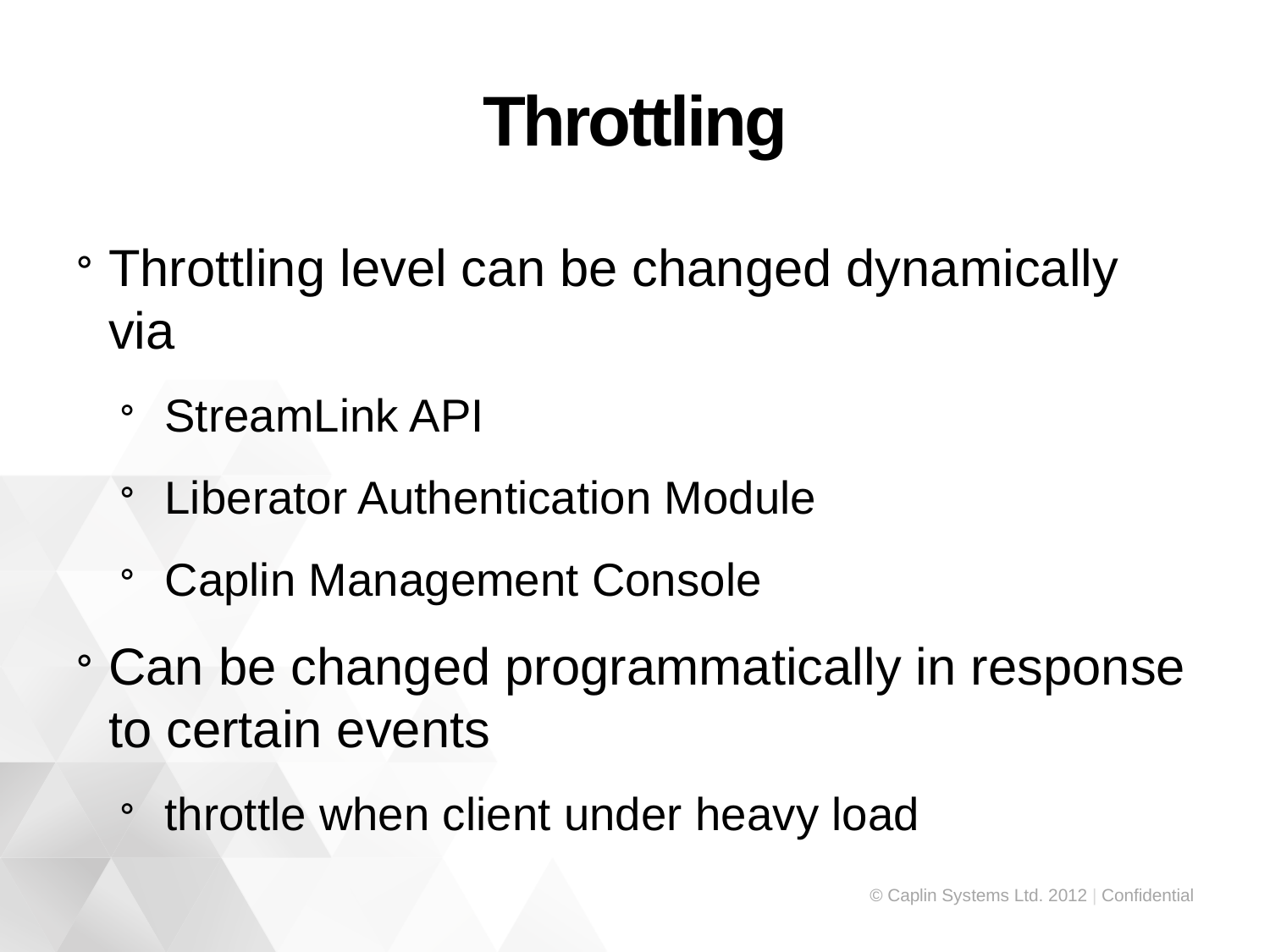

# Throttling
Throttling level can be changed dynamically via
StreamLink API
Liberator Authentication Module
Caplin Management Console
Can be changed programmatically in response to certain events
throttle when client under heavy load